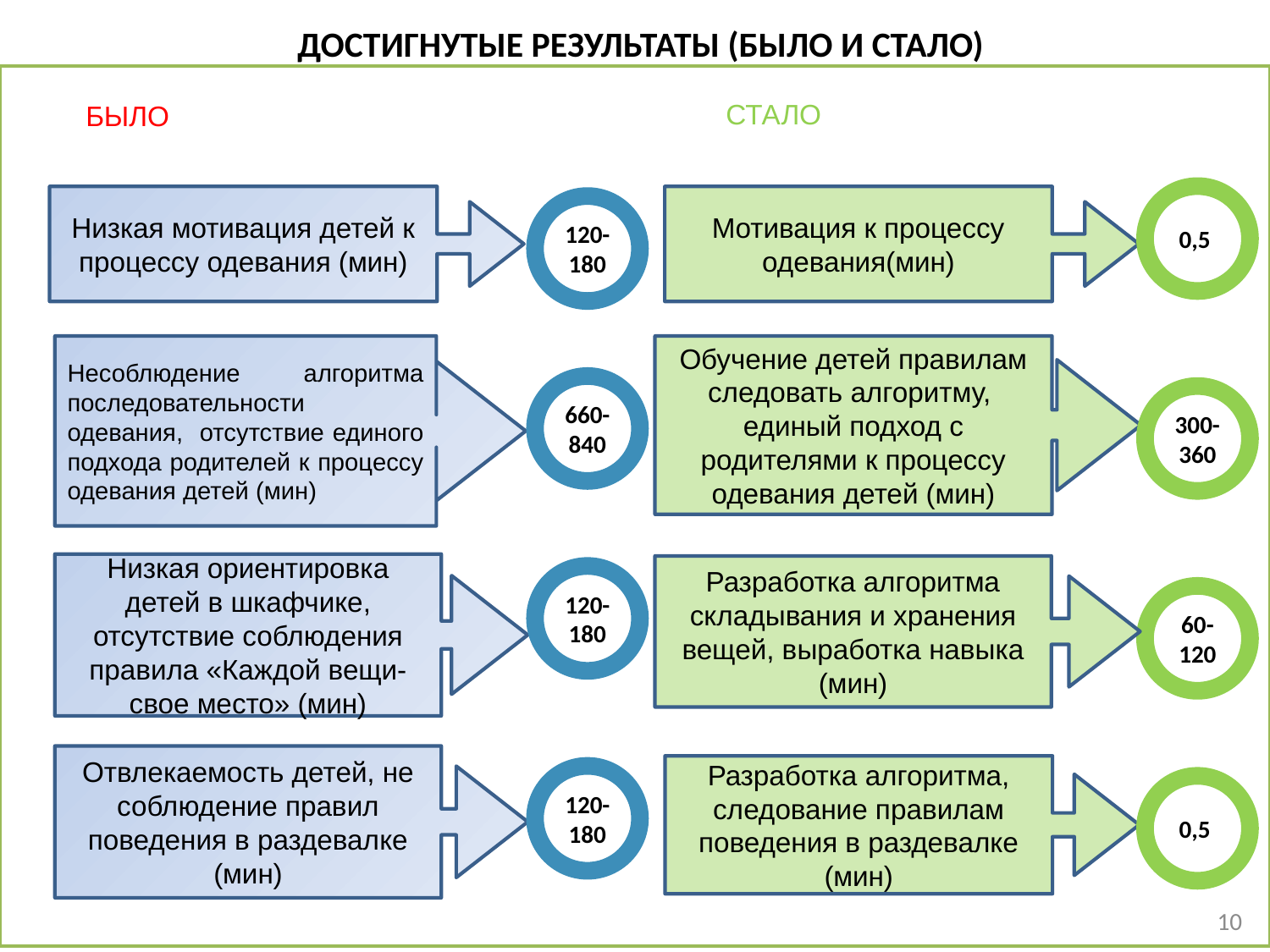

Достигнутые результаты (было и стало)

СТАЛО
БЫЛО
0,5
Низкая мотивация детей к процессу одевания (мин)
Мотивация к процессу одевания(мин)
120-180
Несоблюдение алгоритма последовательности одевания,  отсутствие единого подхода родителей к процессу одевания детей (мин)
Обучение детей правилам следовать алгоритму,  единый подход с родителями к процессу одевания детей (мин)
660-840
300-360
Низкая ориентировка детей в шкафчике, отсутствие соблюдения правила «Каждой вещи- свое место» (мин)
Разработка алгоритма складывания и хранения вещей, выработка навыка (мин)
120-180
60-120
Отвлекаемость детей, не соблюдение правил поведения в раздевалке (мин)
Разработка алгоритма, следование правилам поведения в раздевалке (мин)
120-180
0,5
10